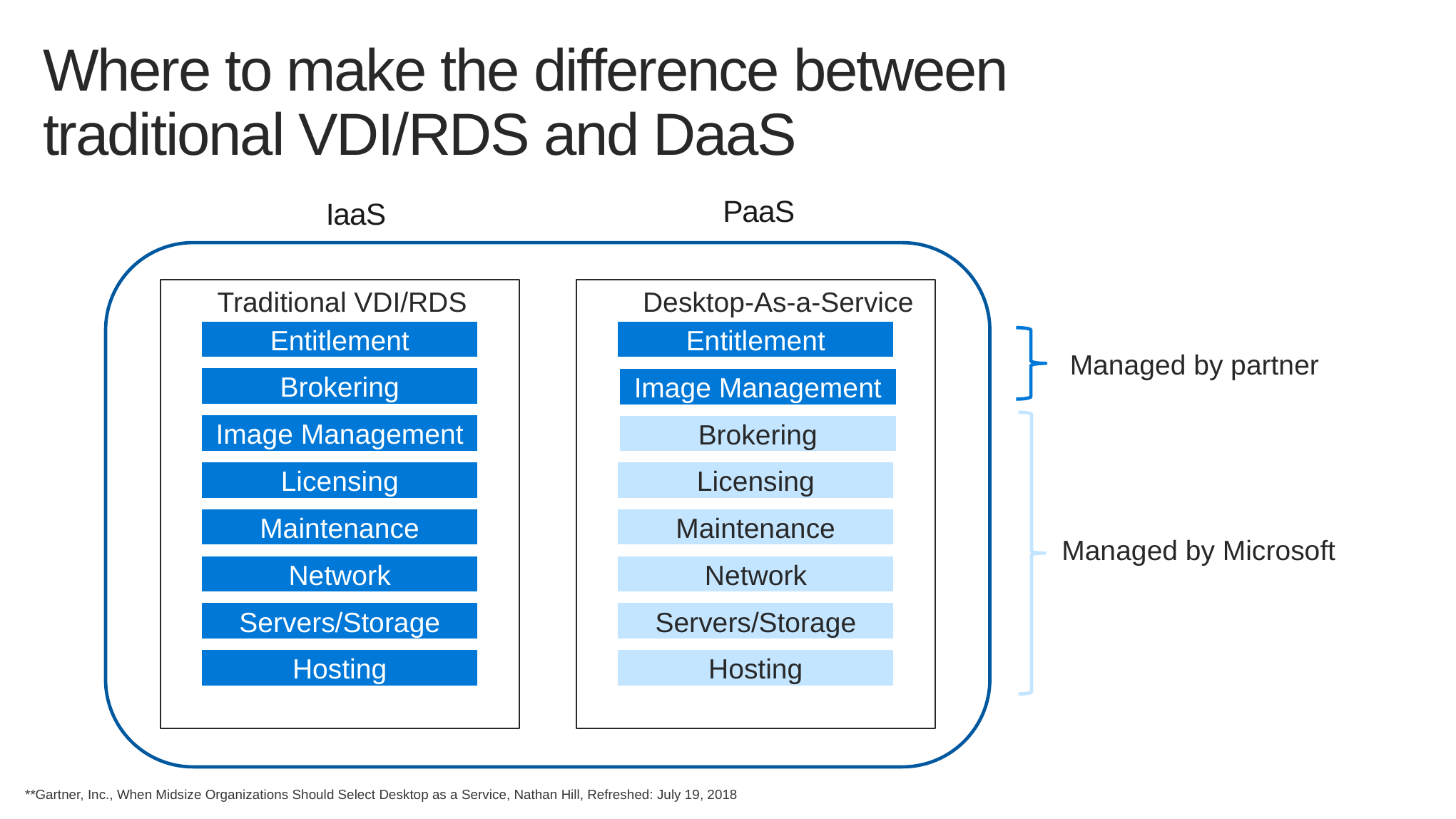

Where to make the difference between traditional VDI/RDS and DaaS
PaaS
IaaS

Traditional VDI/RDS
Desktop-As-a-Service
Entitlement
Entitlement

Managed by partner
Brokering
Image Management

Image Management
Brokering
Licensing
Licensing
Maintenance
Maintenance
Managed by Microsoft
Network
Network
Servers/Storage
Servers/Storage
Hosting
Hosting
**Gartner, Inc., When Midsize Organizations Should Select Desktop as a Service, Nathan Hill, Refreshed: July 19, 2018